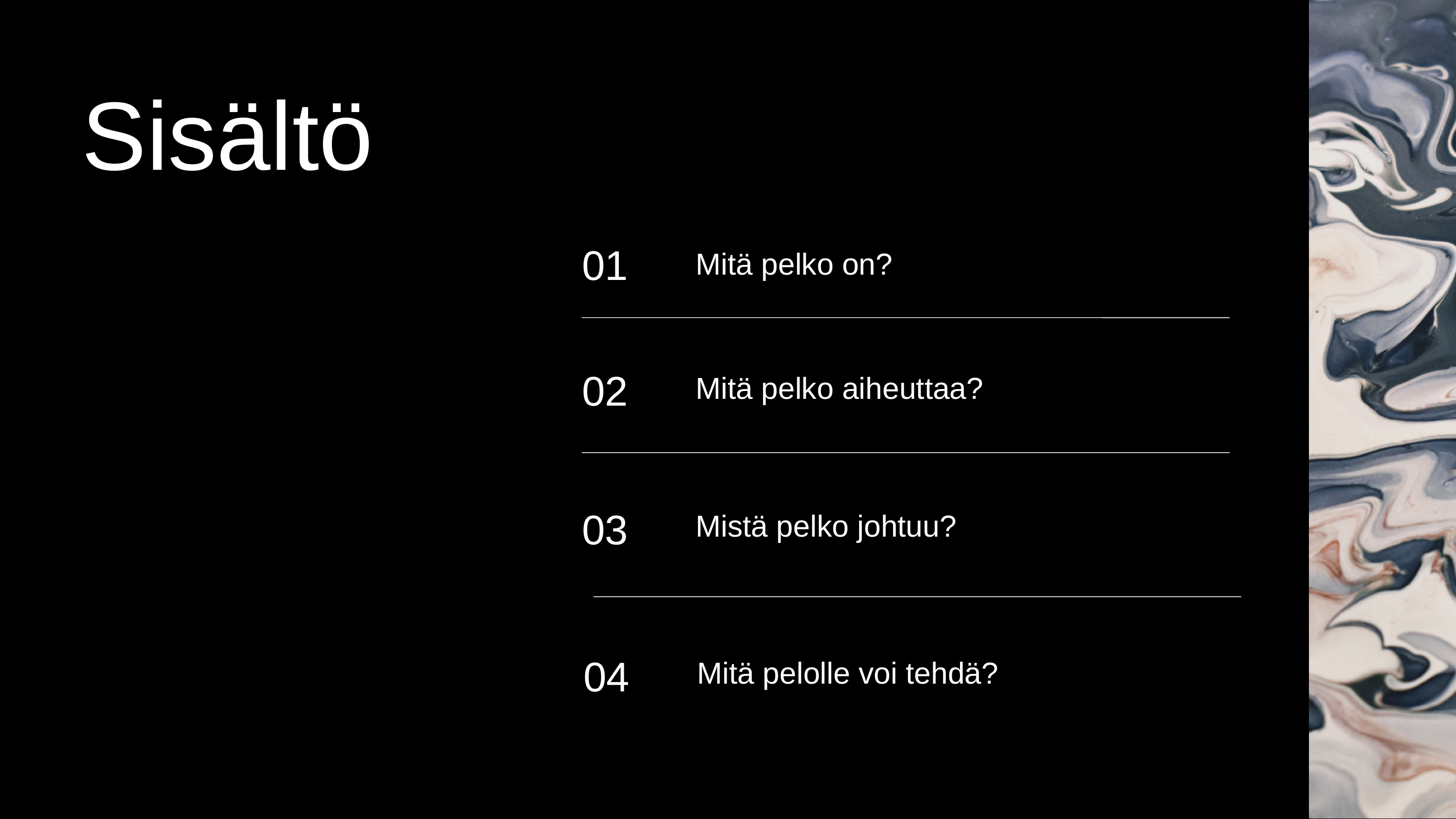

Sisältö

01
Mitä pelko on?

02
Mitä pelko aiheuttaa?

03
Mistä pelko johtuu?

04
Mitä pelolle voi tehdä?